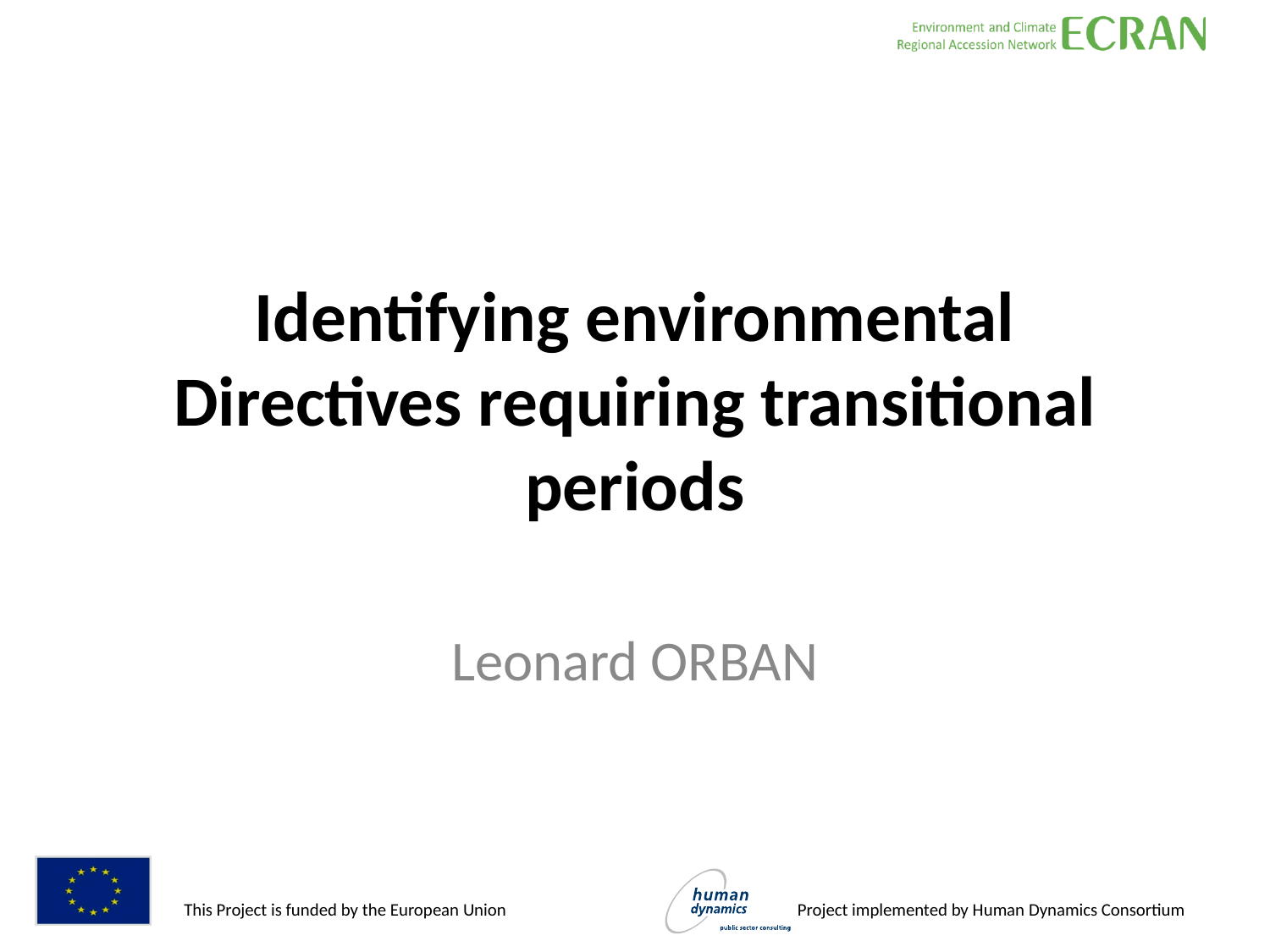

# Identifying environmental Directives requiring transitional periods

Leonard ORBAN